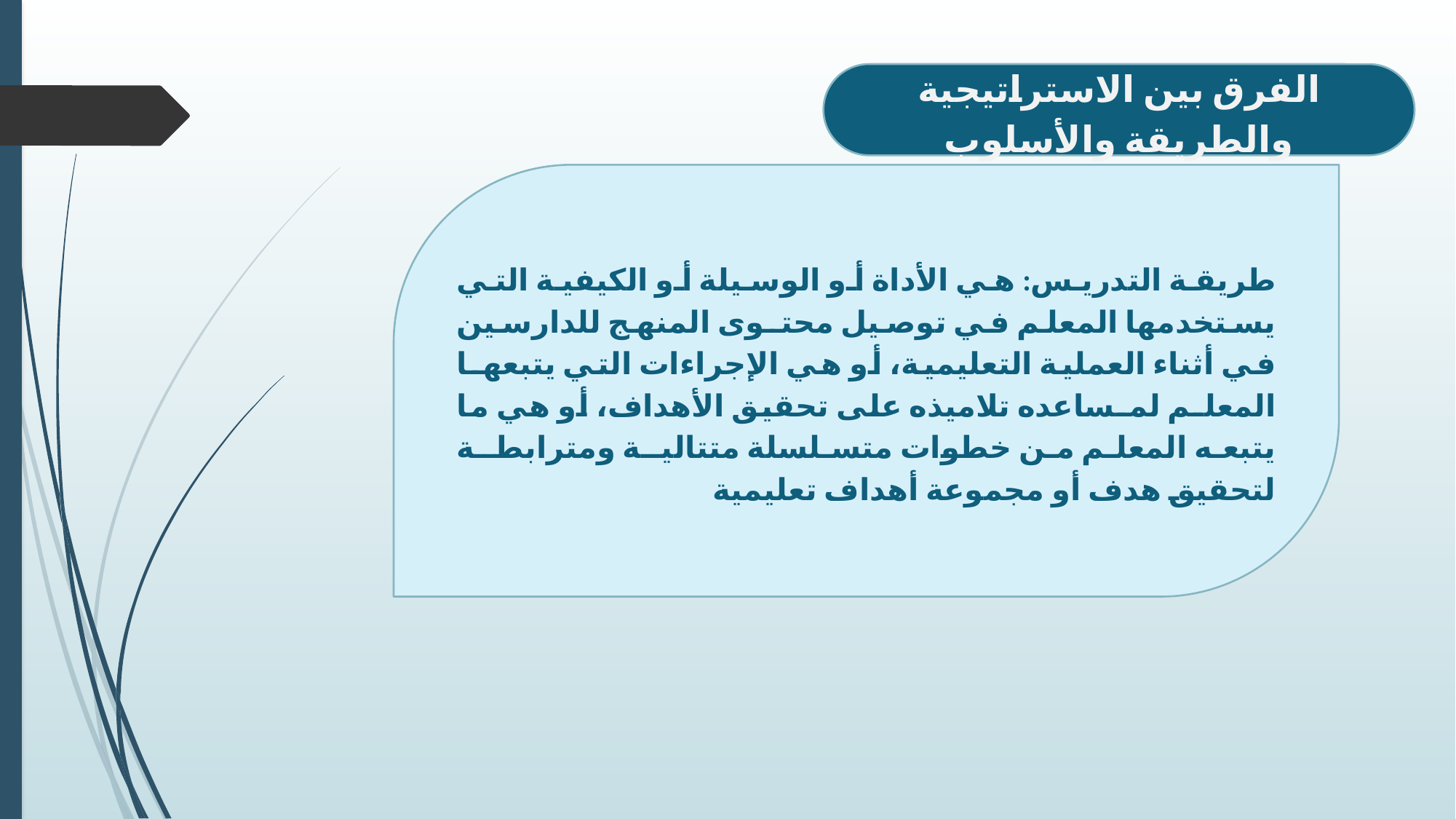

الفرق بين الاستراتيجية والطريقة والأسلوب
طريقة التدريس: هي الأداة أو الوسيلة أو الكيفية التي يستخدمها المعلم في توصيل محتـوى المنهج للدارسين في أثناء العملية التعليمية، أو هي الإجراءات التي يتبعهـا المعلـم لمـساعده تلاميذه على تحقيق الأهداف، أو هي ما يتبعه المعلم من خطوات متسلسلة متتاليـة ومترابطـة لتحقيق هدف أو مجموعة أهداف تعليمية